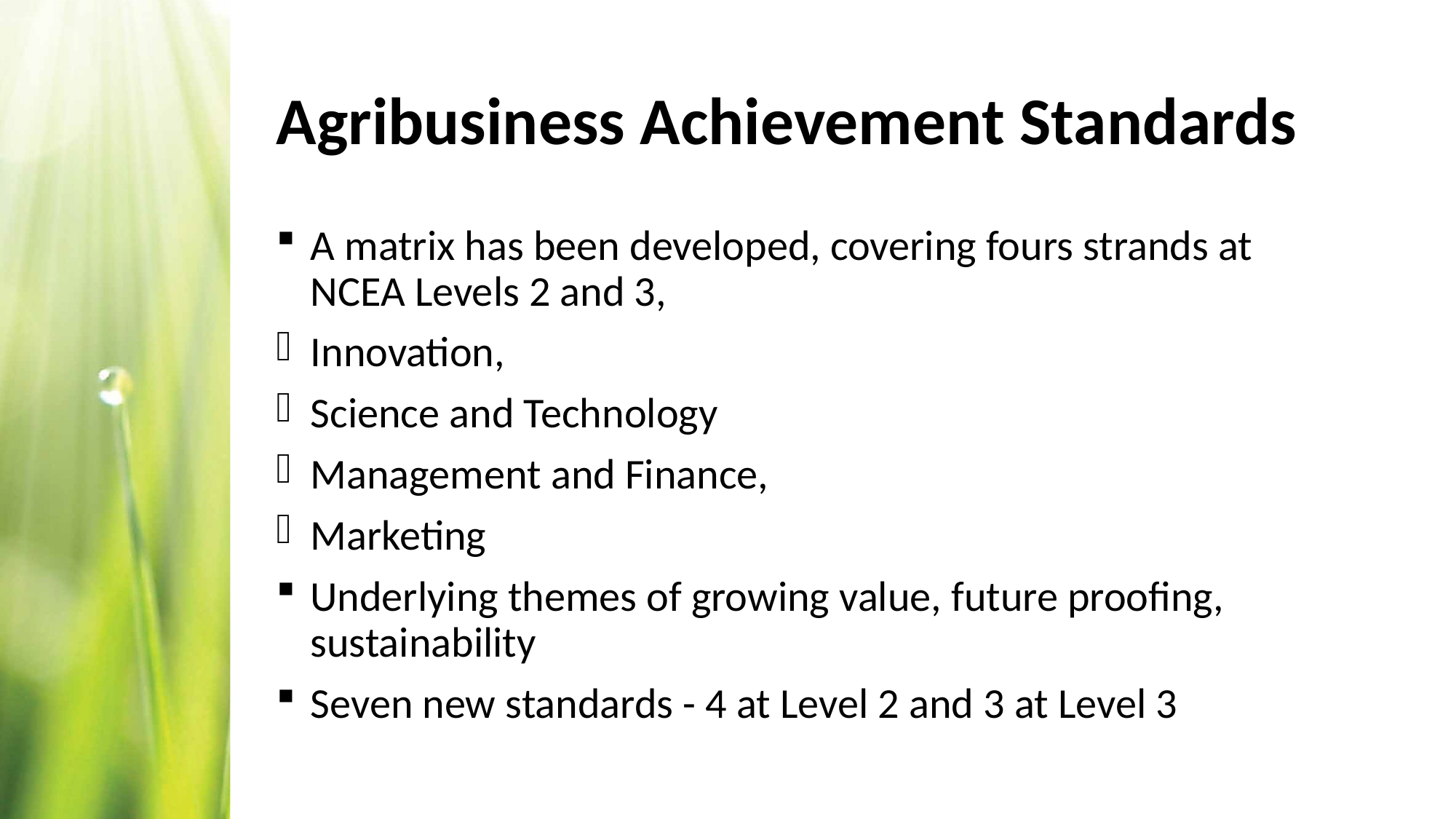

# Agribusiness Achievement Standards
A matrix has been developed, covering fours strands at NCEA Levels 2 and 3,
Innovation,
Science and Technology
Management and Finance,
Marketing
Underlying themes of growing value, future proofing,  sustainability
Seven new standards - 4 at Level 2 and 3 at Level 3